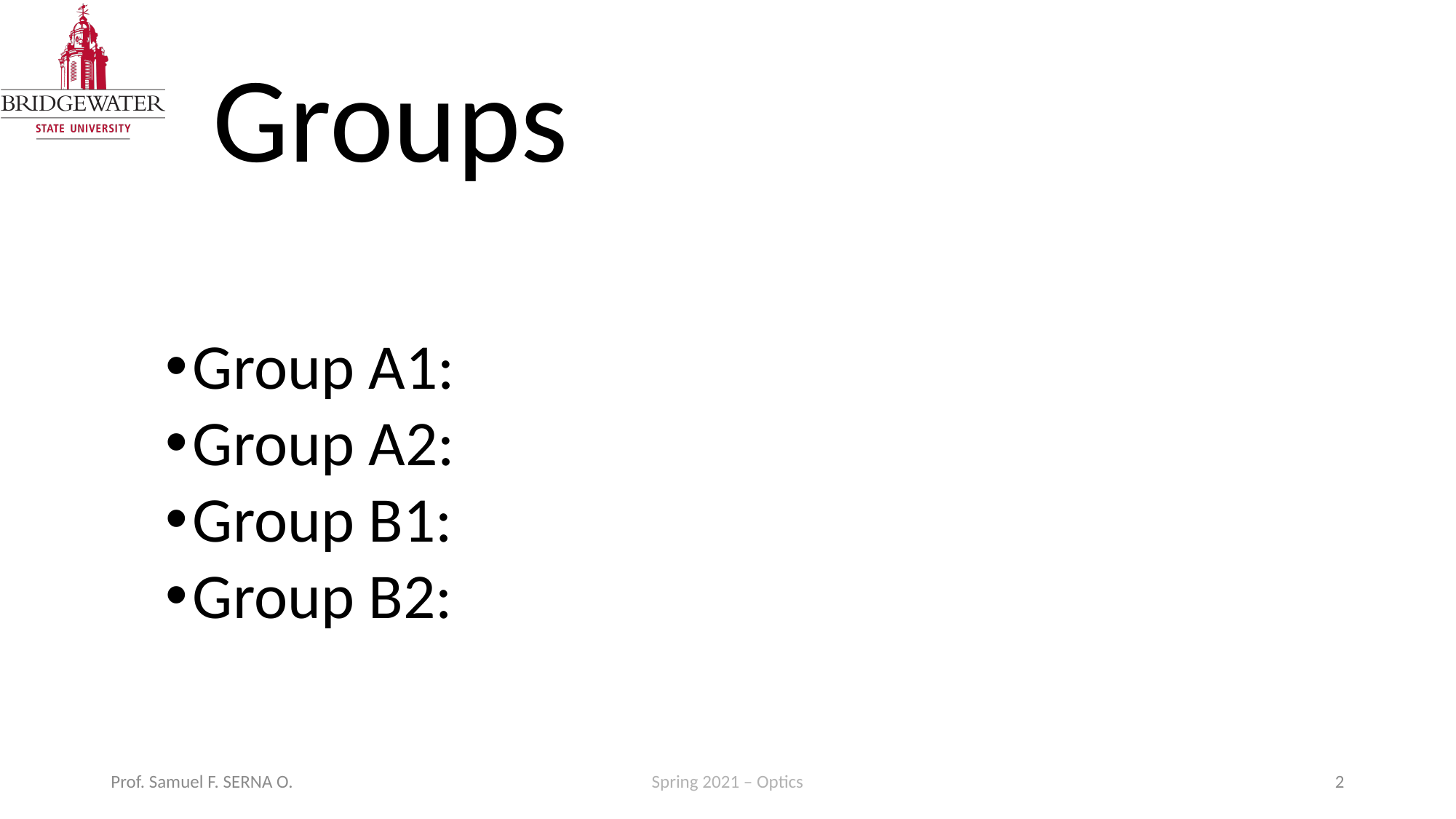

# Groups
Group A1:
Group A2:
Group B1:
Group B2:

Prof. Samuel F. SERNA O.
Spring 2021 – Optics
2